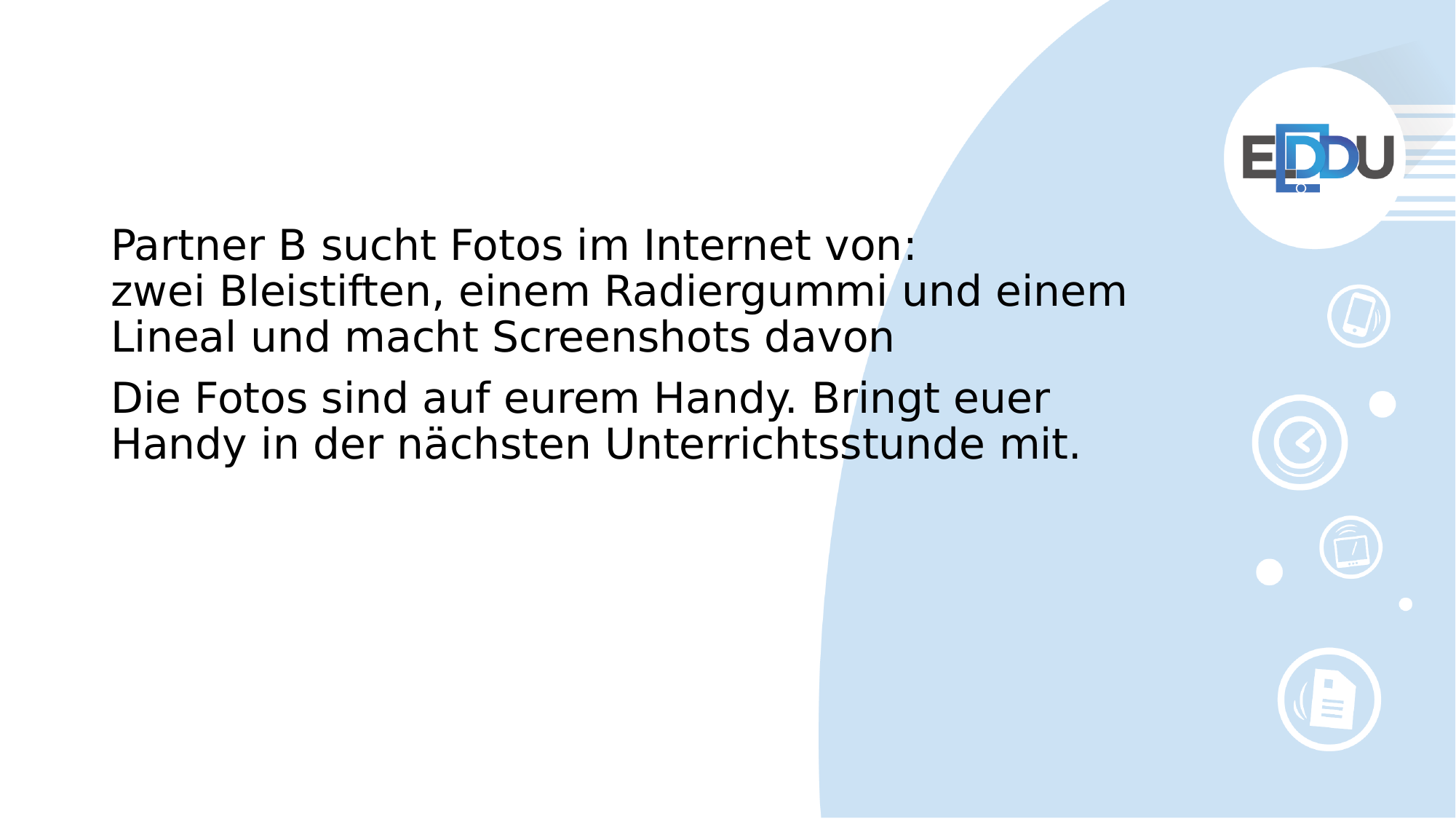

#
Partner B sucht Fotos im Internet von:
zwei Bleistiften, einem Radiergummi und einem Lineal und macht Screenshots davon
Die Fotos sind auf eurem Handy. Bringt euer Handy in der nächsten Unterrichtsstunde mit.